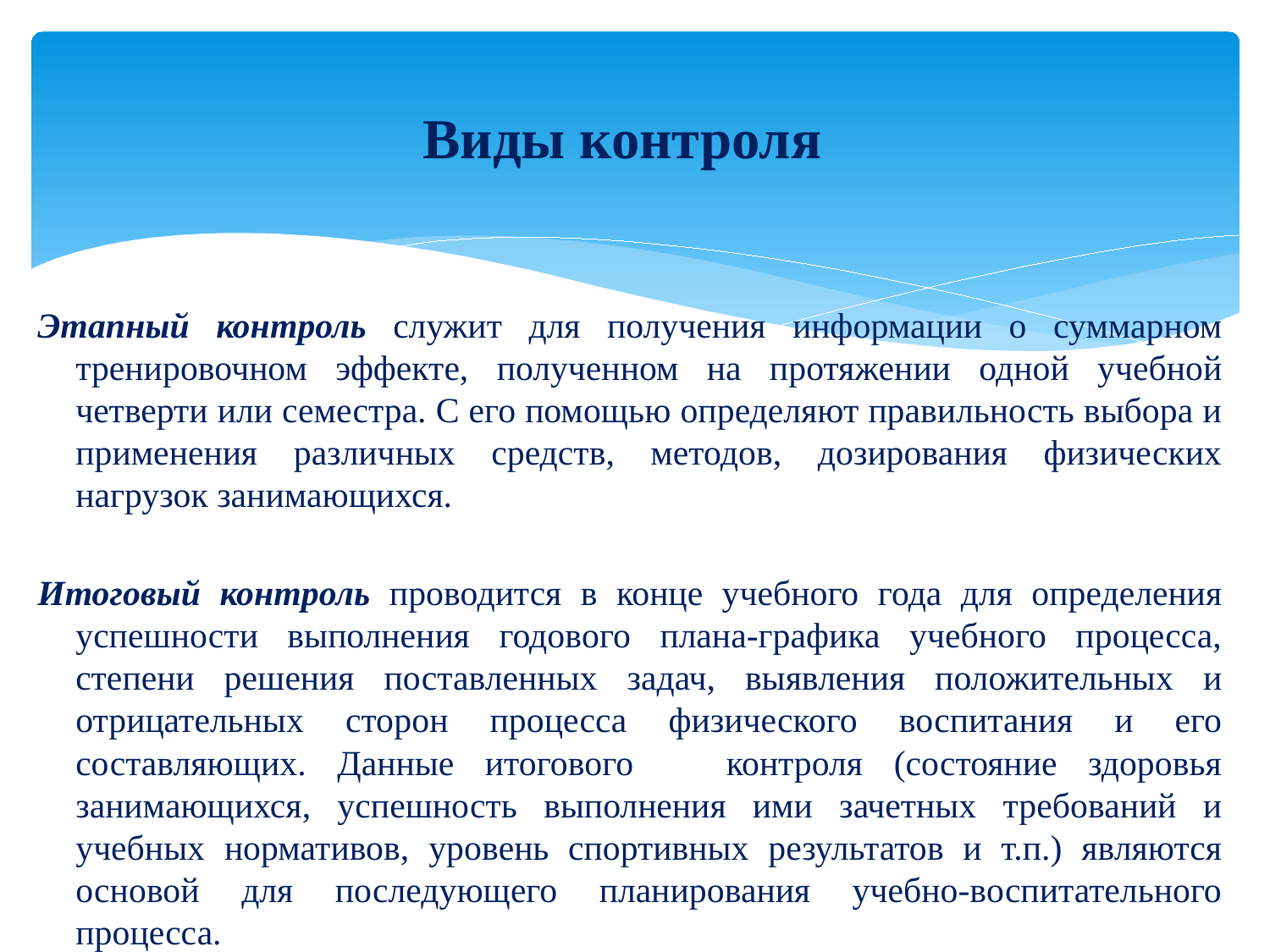

Виды контроля
Этапный контроль служит для получения информации о суммарном тренировочном эффекте, полученном на протяжении одной учебной четверти или семестра. С его помощью определяют правильность выбора и применения различных средств, методов, дозирования физических нагрузок занимающихся.

Итоговый контроль проводится в конце учебного года для определения успешности выполнения годового плана-графика учебного процесса, степени решения поставленных задач, выявления положительных и отрицательных сторон процесса физического воспитания и его составляющих. Данные итогового   контроля (состояние здоровья занимающихся, успешность выполнения ими зачетных требований и учебных нормативов, уровень спортивных результатов и т.п.) являются основой для последующего планирования учебно-воспитательного процесса.